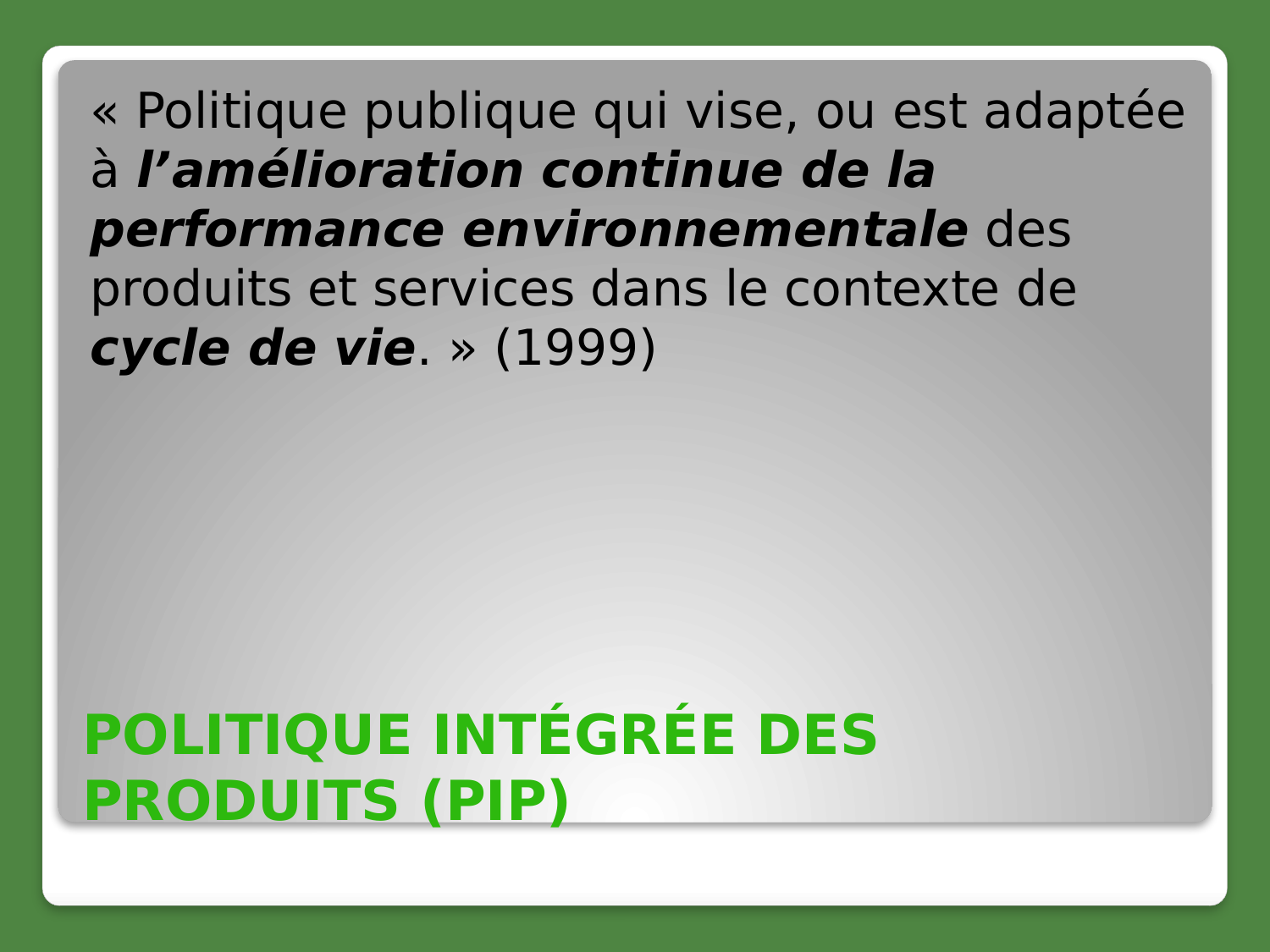

« Politique publique qui vise, ou est adaptée à l’amélioration continue de la performance environnementale des produits et services dans le contexte de cycle de vie. » (1999)
# Politique Intégrée des Produits (PIP)